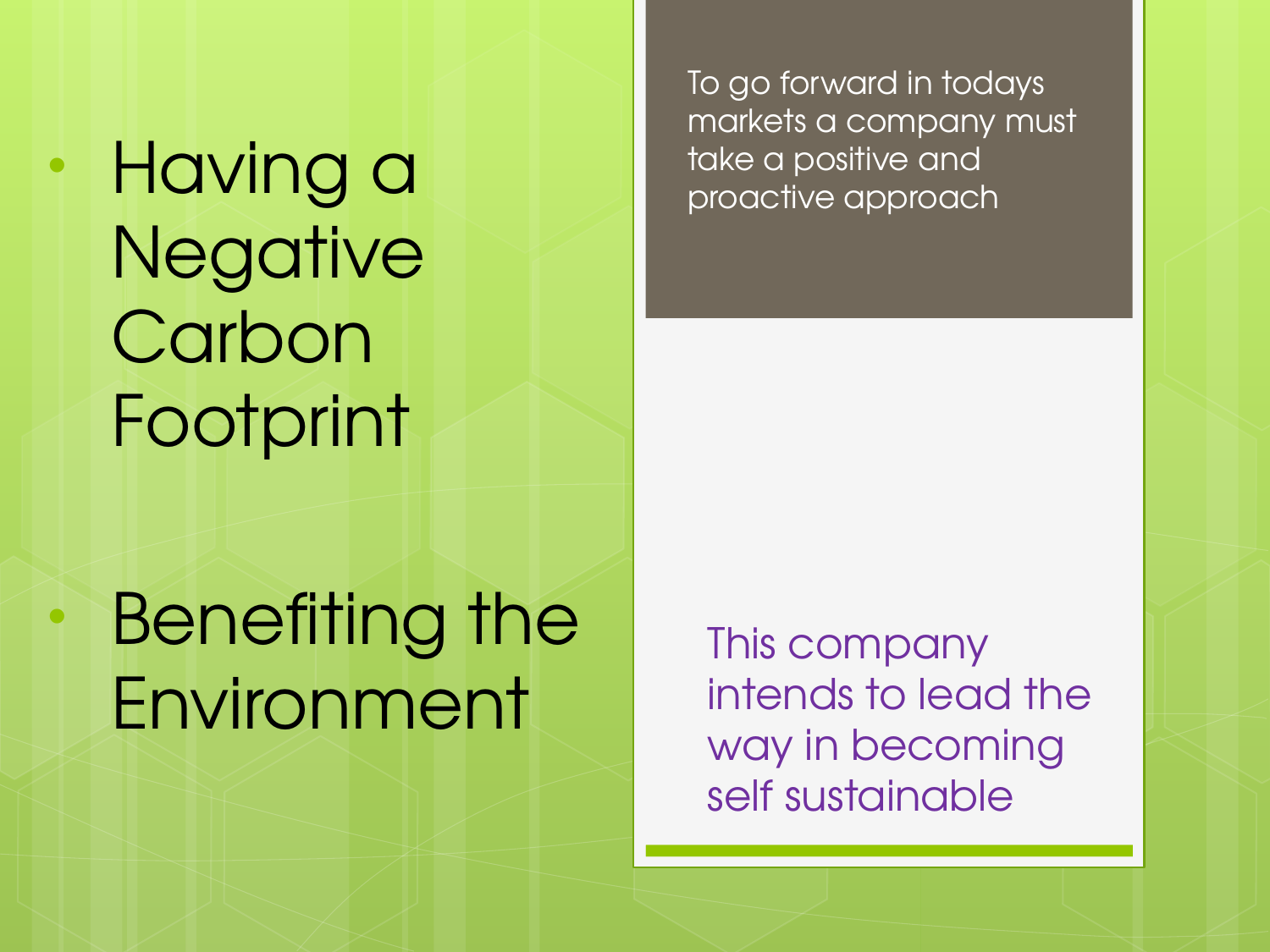

To go forward in todays markets a company must take a positive and proactive approach
Having a Negative Carbon Footprint

Benefiting the Environment
# This company intends to lead the way in becoming self sustainable